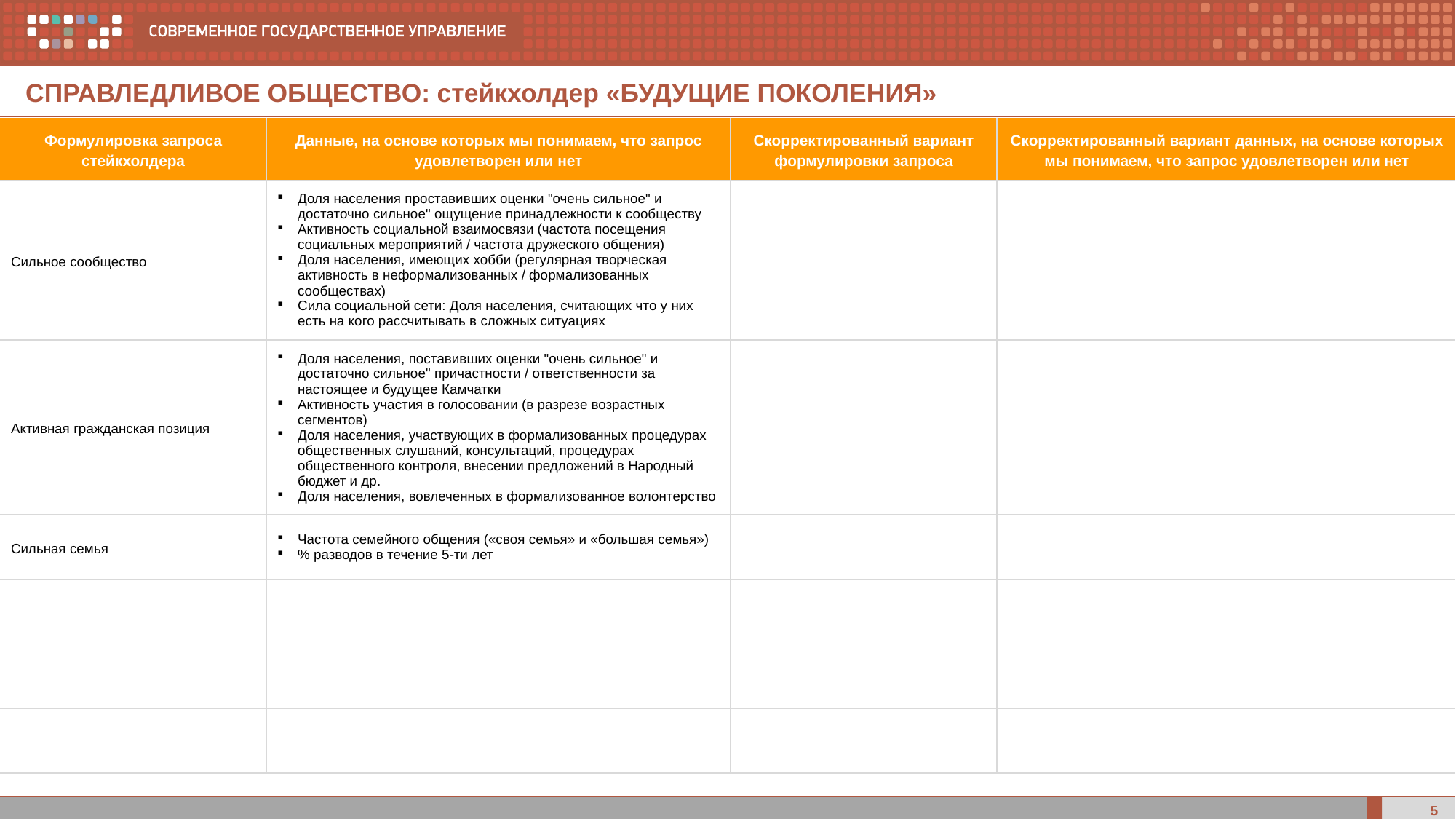

СПРАВЛЕДЛИВОЕ ОБЩЕСТВО: стейкхолдер «БУДУЩИЕ ПОКОЛЕНИЯ»
| Формулировка запроса стейкхолдера | Данные, на основе которых мы понимаем, что запрос удовлетворен или нет | Скорректированный вариант формулировки запроса | Скорректированный вариант данных, на основе которых мы понимаем, что запрос удовлетворен или нет |
| --- | --- | --- | --- |
| Сильное сообщество | Доля населения проставивших оценки "очень сильное" и достаточно сильное" ощущение принадлежности к сообществу Активность социальной взаимосвязи (частота посещения социальных мероприятий / частота дружеского общения) Доля населения, имеющих хобби (регулярная творческая активность в неформализованных / формализованных сообществах) Сила социальной сети: Доля населения, считающих что у них есть на кого рассчитывать в сложных ситуациях |  |  |
| Активная гражданская позиция | Доля населения, поставивших оценки "очень сильное" и достаточно сильное" причастности / ответственности за настоящее и будущее Камчатки Активность участия в голосовании (в разрезе возрастных сегментов) Доля населения, участвующих в формализованных процедурах общественных слушаний, консультаций, процедурах общественного контроля, внесении предложений в Народный бюджет и др. Доля населения, вовлеченных в формализованное волонтерство |  |  |
| Сильная семья | Частота семейного общения («своя семья» и «большая семья») % разводов в течение 5-ти лет |  |  |
|  |  |  |  |
|  |  |  |  |
|  |  |  |  |